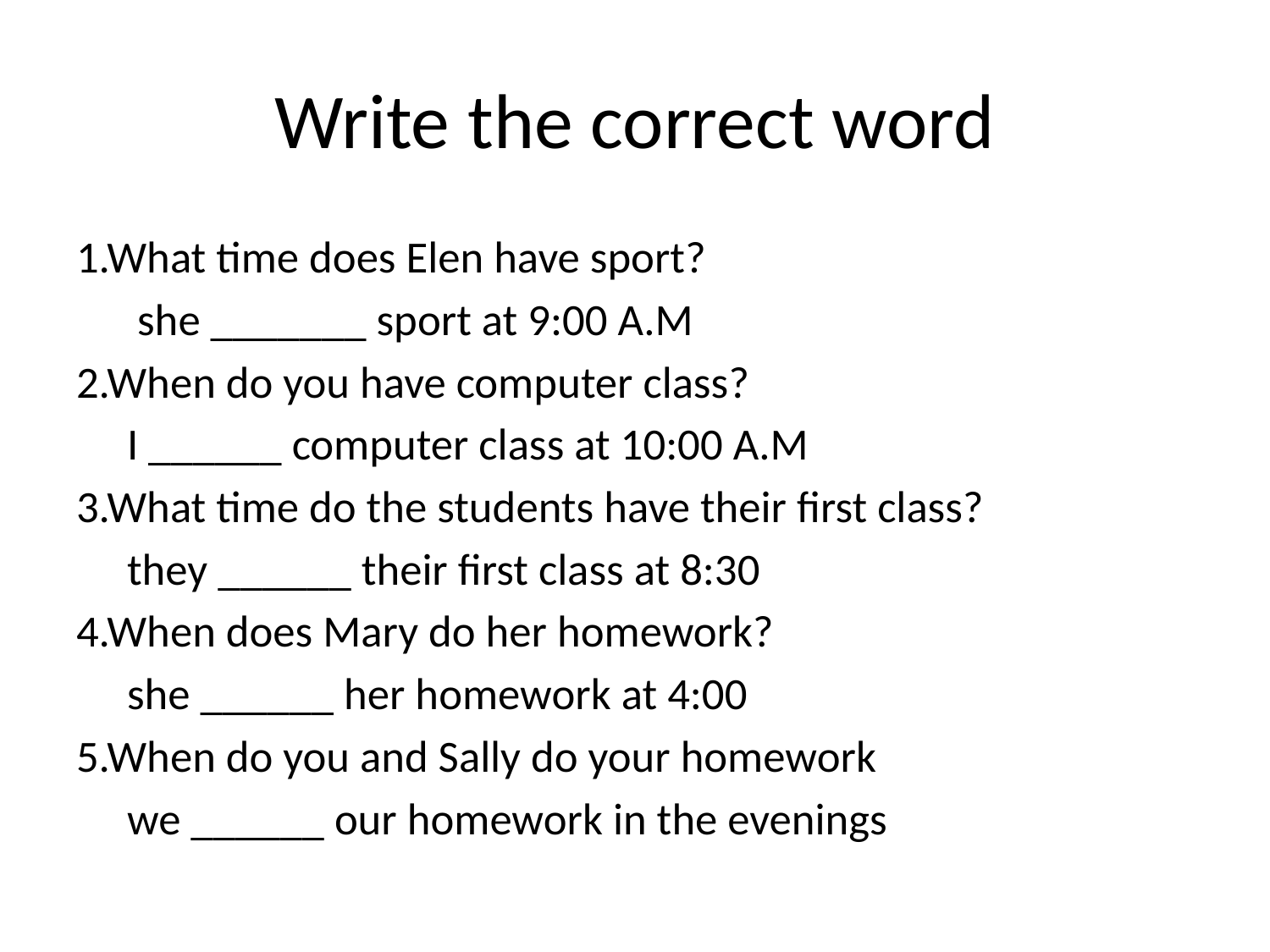

# Write the correct word
1.What time does Elen have sport?
      she _______ sport at 9:00 A.M
2.When do you have computer class?
     I ______ computer class at 10:00 A.M
3.What time do the students have their first class?
     they ______ their first class at 8:30
4.When does Mary do her homework?
     she ______ her homework at 4:00
5.When do you and Sally do your homework
     we ______ our homework in the evenings